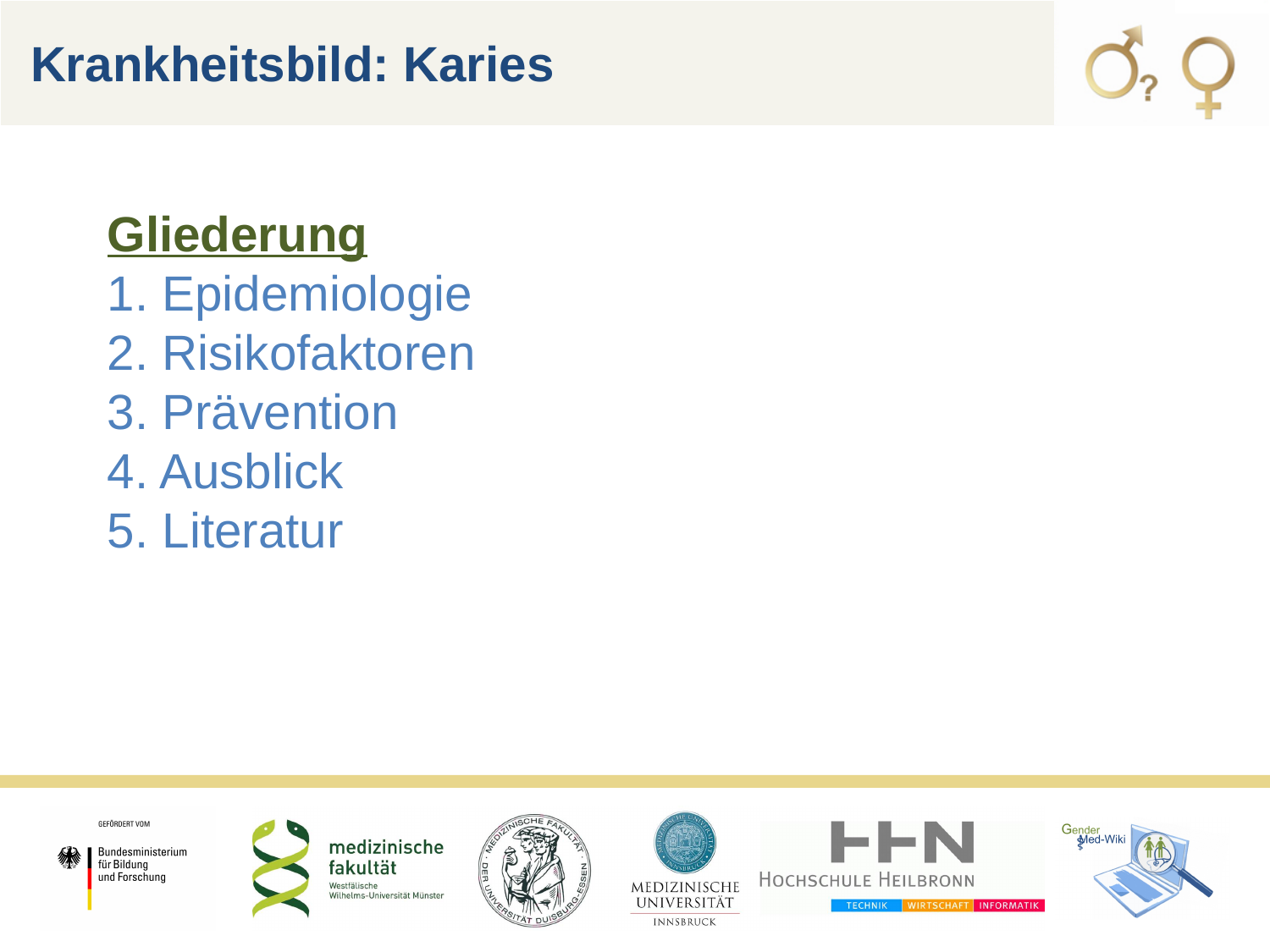

Krankheitsbild: Karies
Gliederung
1. Epidemiologie
2. Risikofaktoren
3. Prävention
4. Ausblick
5. Literatur